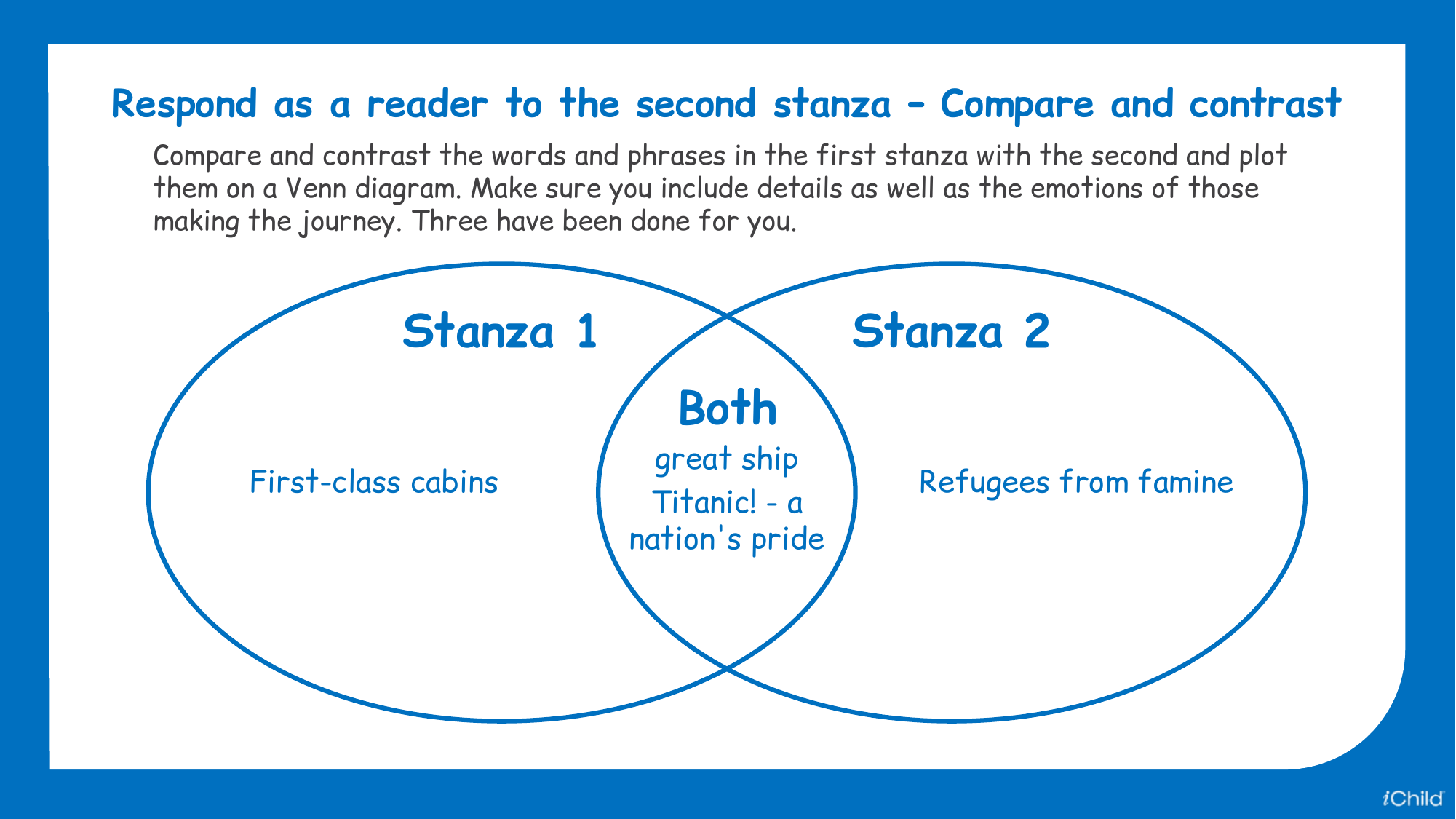

Respond as a reader to the second stanza – Compare and contrast
Compare and contrast the words and phrases in the first stanza with the second and plot them on a Venn diagram. Make sure you include details as well as the emotions of those making the journey. Three have been done for you.

Stanza 1
Stanza 2
Both
great ship
Titanic! - a nation's pride

First-class cabins
Refugees from famine